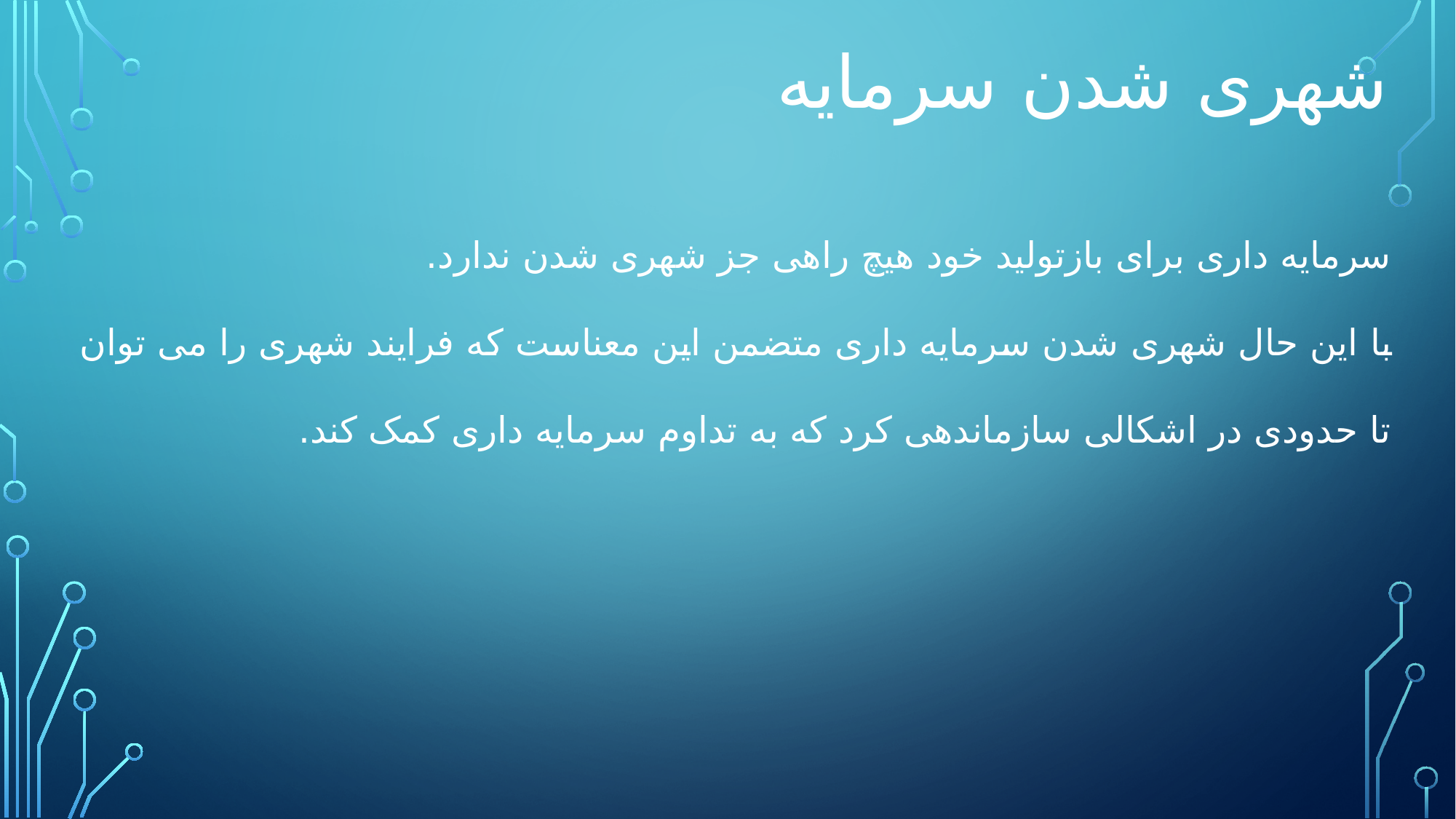

شهری شدن سرمایه
سرمایه داری برای بازتولید خود هیچ راهی جز شهری شدن ندارد.
با این حال شهری شدن سرمایه داری متضمن این معناست که فرایند شهری را می توان تا حدودی در اشکالی سازماندهی کرد که به تداوم سرمایه داری کمک کند.